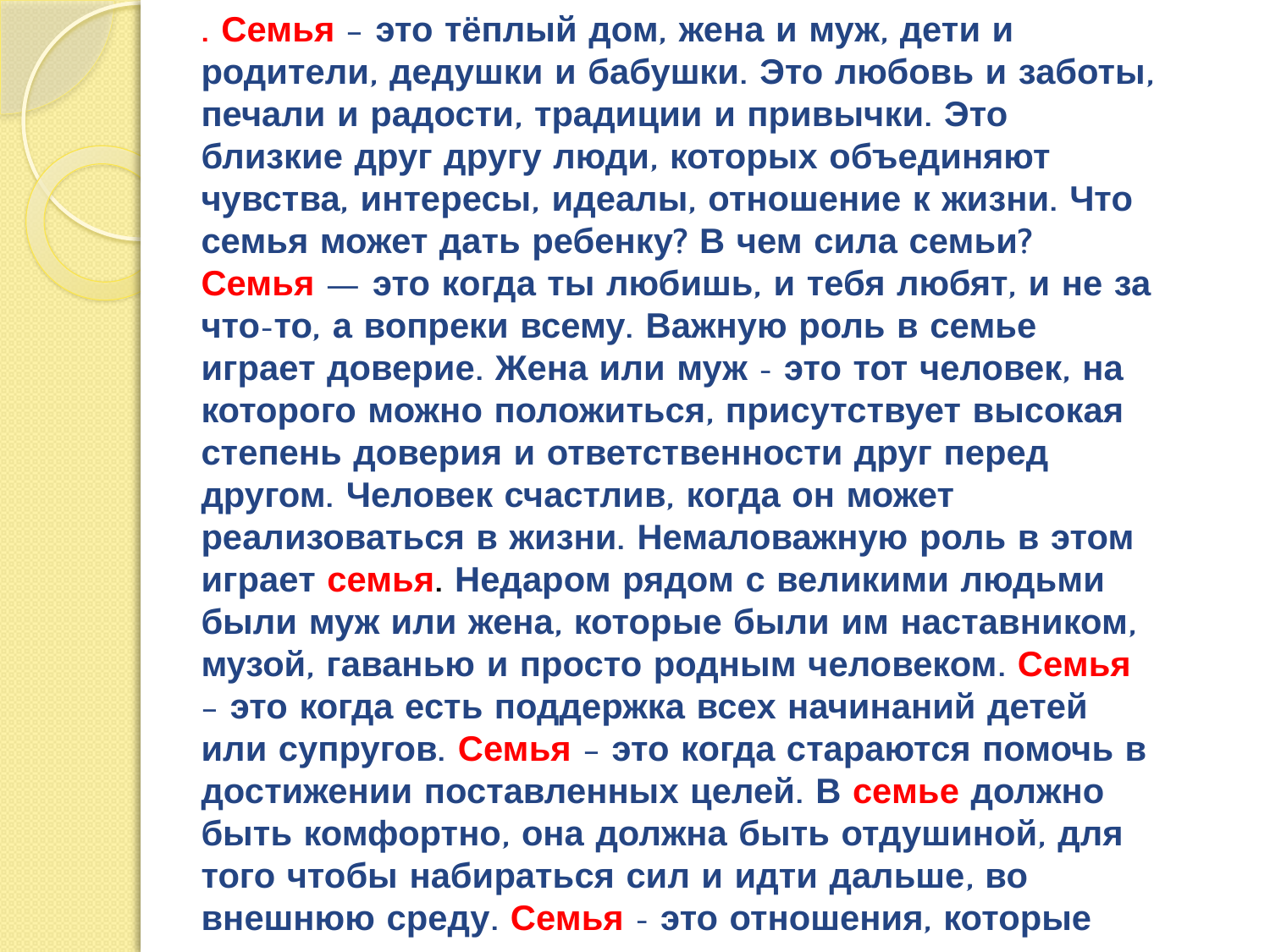

. Семья – это тёплый дом, жена и муж, дети и родители, дедушки и бабушки. Это любовь и заботы, печали и радости, традиции и привычки. Это близкие друг другу люди, которых объединяют чувства, интересы, идеалы, отношение к жизни. Что семья может дать ребенку? В чем сила семьи?  Семья — это когда ты любишь, и тебя любят, и не за что-то, а вопреки всему. Важную роль в семье играет доверие. Жена или муж - это тот человек, на которого можно положиться, присутствует высокая степень доверия и ответственности друг перед другом. Человек счастлив, когда он может реализоваться в жизни. Немаловажную роль в этом играет семья. Недаром рядом с великими людьми были муж или жена, которые были им наставником, музой, гаванью и просто родным человеком. Семья – это когда есть поддержка всех начинаний детей или супругов. Семья – это когда стараются помочь в достижении поставленных целей. В семье должно быть комфортно, она должна быть отдушиной, для того чтобы набираться сил и идти дальше, во внешнюю среду. Семья - это отношения, которые построены на взаимном доверии, уважении, где счастливы и родители и дети…